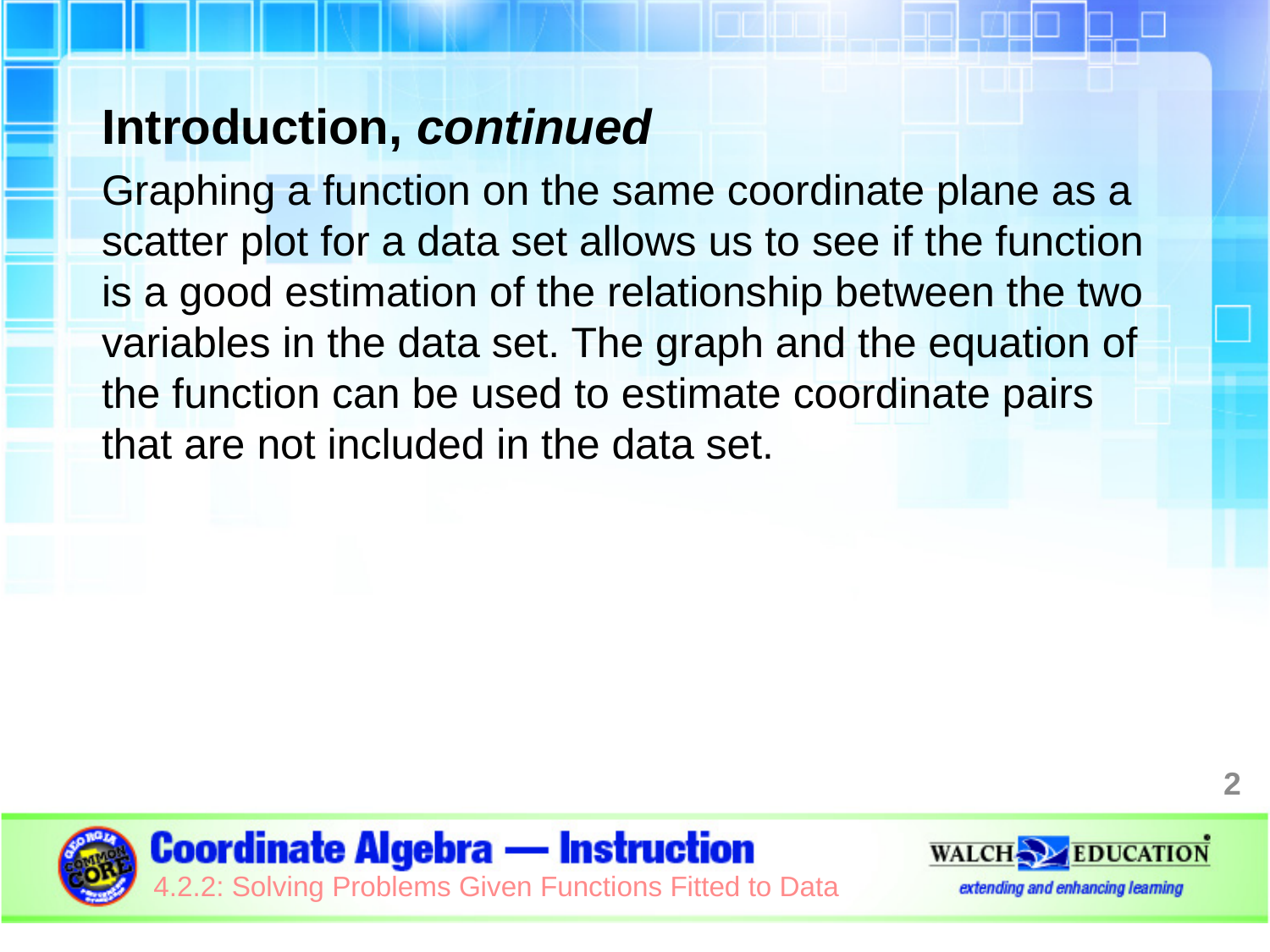

Introduction, continued
Graphing a function on the same coordinate plane as a scatter plot for a data set allows us to see if the function is a good estimation of the relationship between the two variables in the data set. The graph and the equation of the function can be used to estimate coordinate pairs that are not included in the data set.
2
4.2.2: Solving Problems Given Functions Fitted to Data